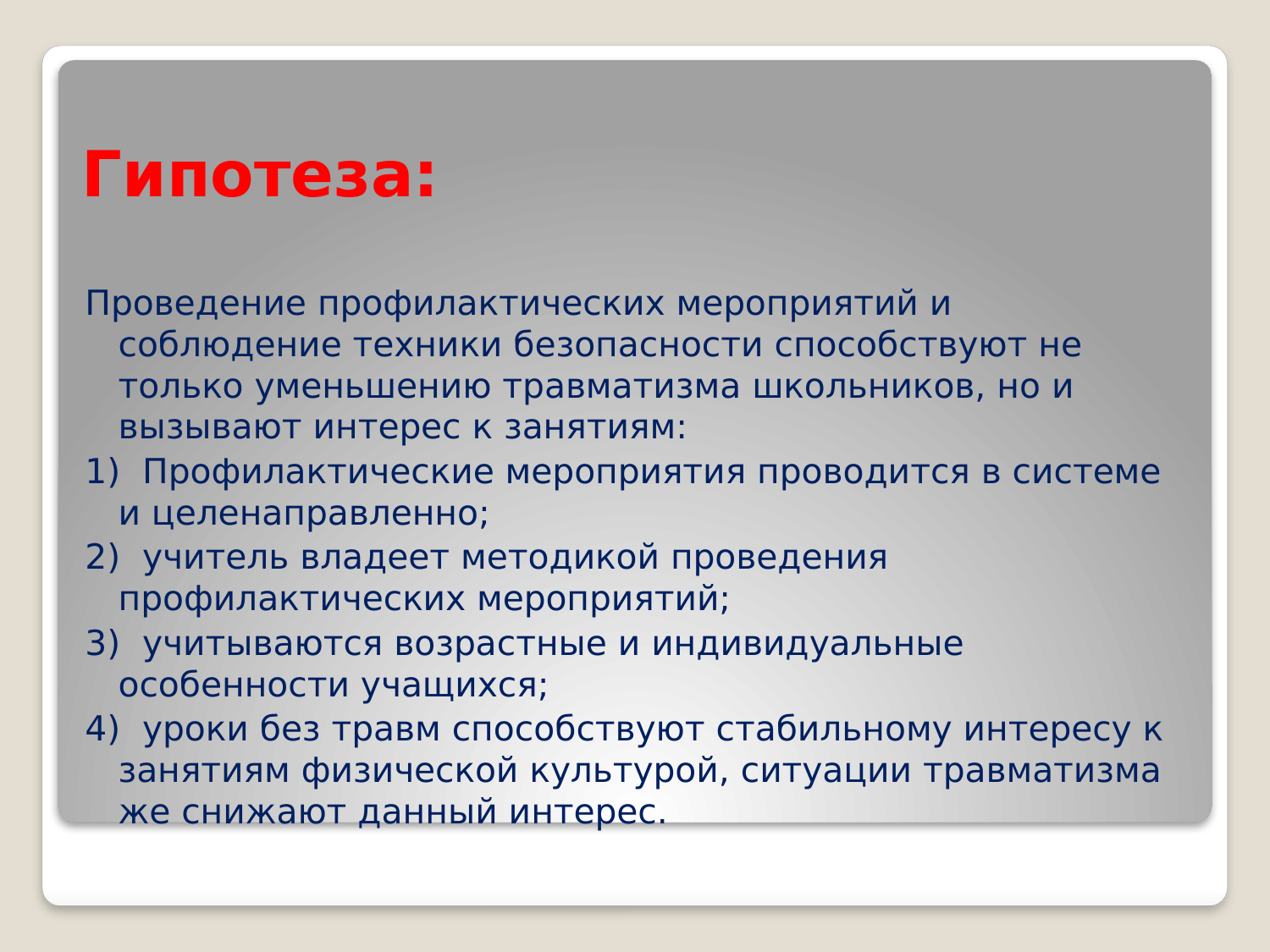

# Гипотеза:
Проведение профилактических мероприятий и соблюдение техники безопасности способствуют не только уменьшению травматизма школьников, но и вызывают интерес к занятиям:
1)  Профилактические мероприятия проводится в системе и целенаправленно;
2)  учитель владеет методикой проведения профилактических мероприятий;
3)  учитываются возрастные и индивидуальные особенности учащихся;
4)  уроки без травм способствуют стабильному интересу к занятиям физической культурой, ситуации травматизма же снижают данный интерес.